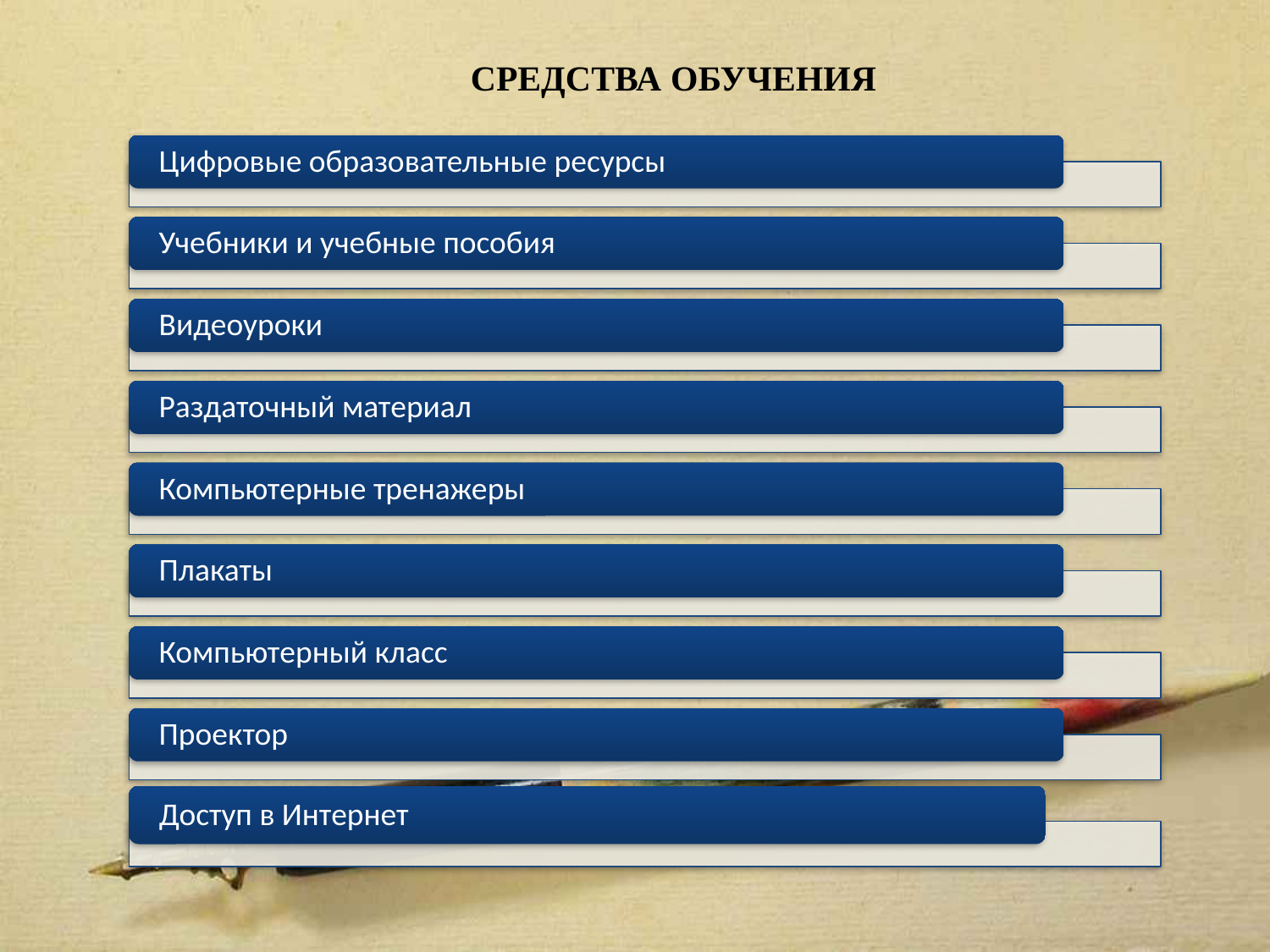

СРЕДСТВА ОБУЧЕНИЯ
Цифровые образовательные ресурсы
Учебники и учебные пособия
Видеоуроки
Раздаточный материал
Компьютерные тренажеры
Плакаты
Компьютерный класс
Проектор
Доступ в Интернет